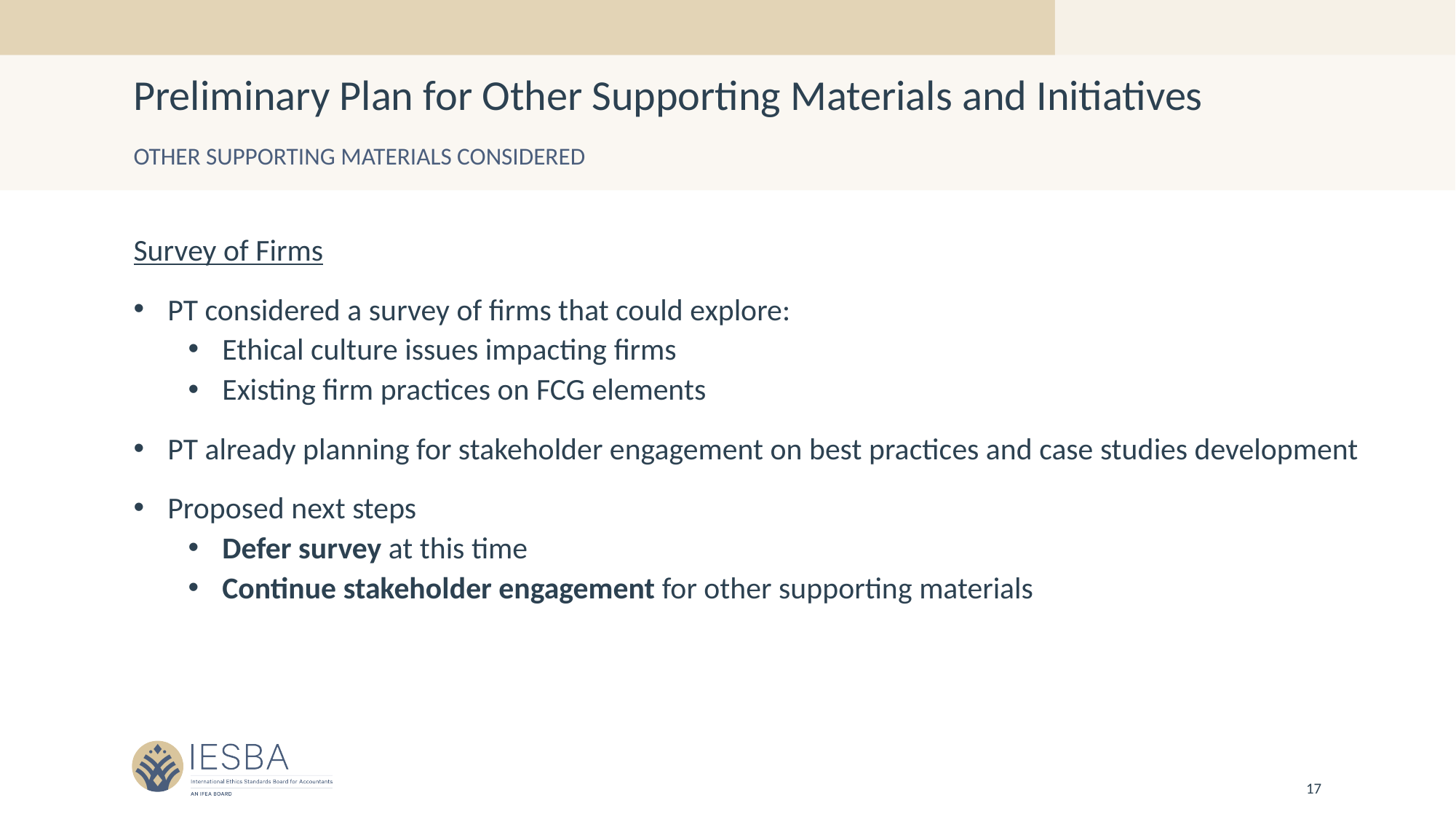

# Preliminary Plan for Other Supporting Materials and Initiatives
Other supporting materials considered
Survey of Firms
PT considered a survey of firms that could explore:
Ethical culture issues impacting firms
Existing firm practices on FCG elements
PT already planning for stakeholder engagement on best practices and case studies development
Proposed next steps
Defer survey at this time
Continue stakeholder engagement for other supporting materials

17